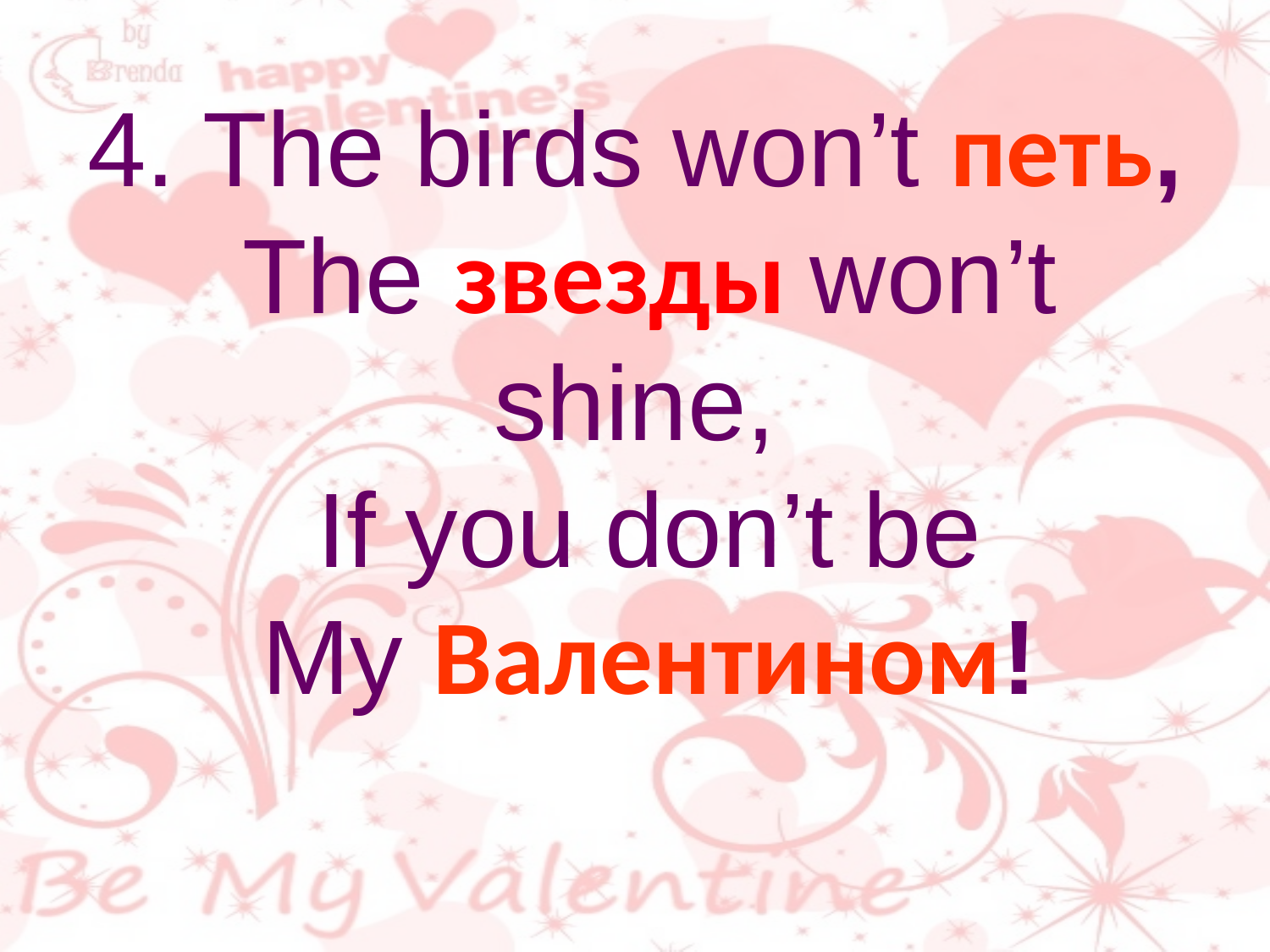

# 4. The birds won’t петь, The звезды won’t shine, If you don’t be My Валентином!